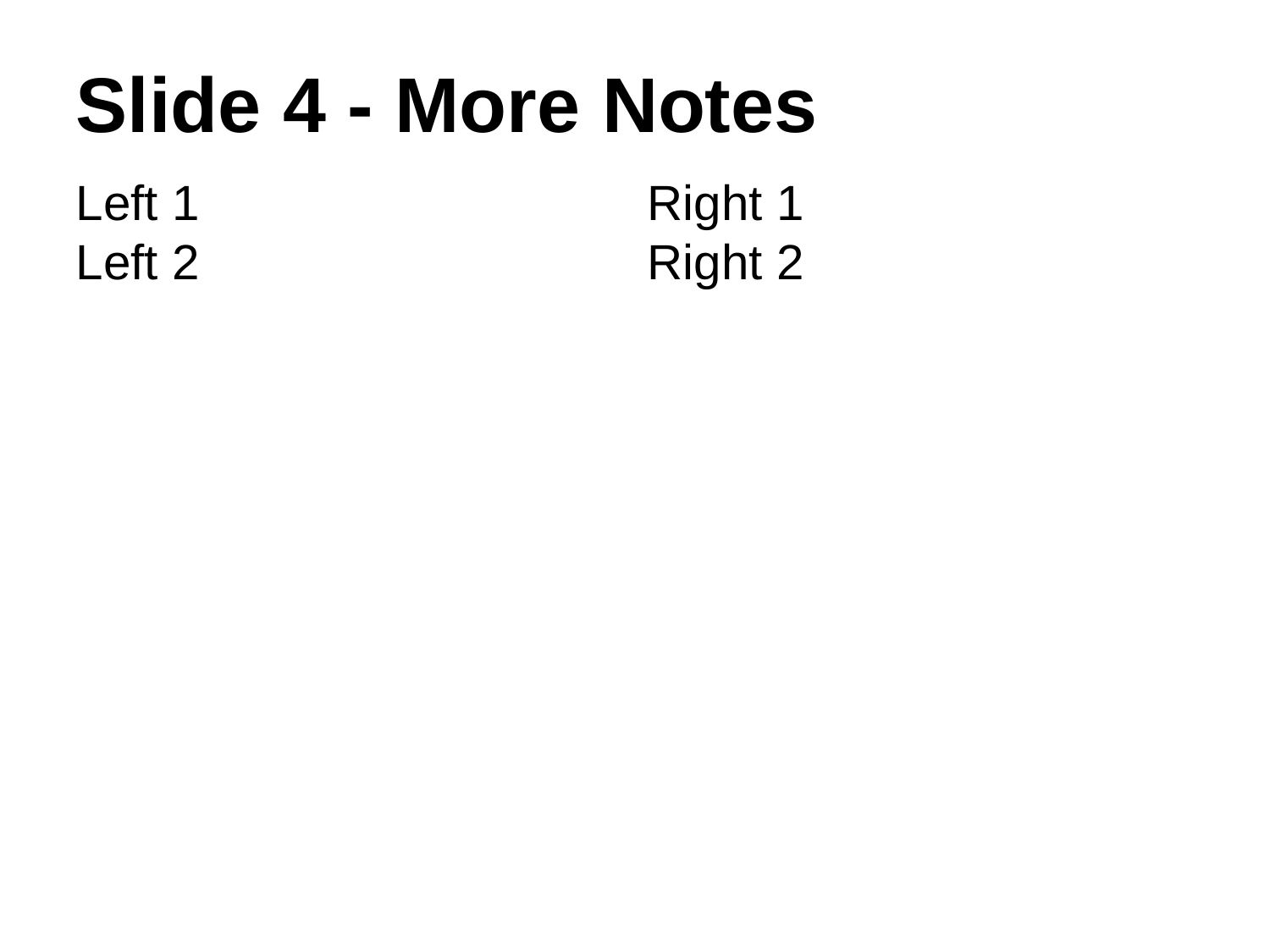

Slide 4 - More Notes
Left 1
Left 2
Right 1
Right 2